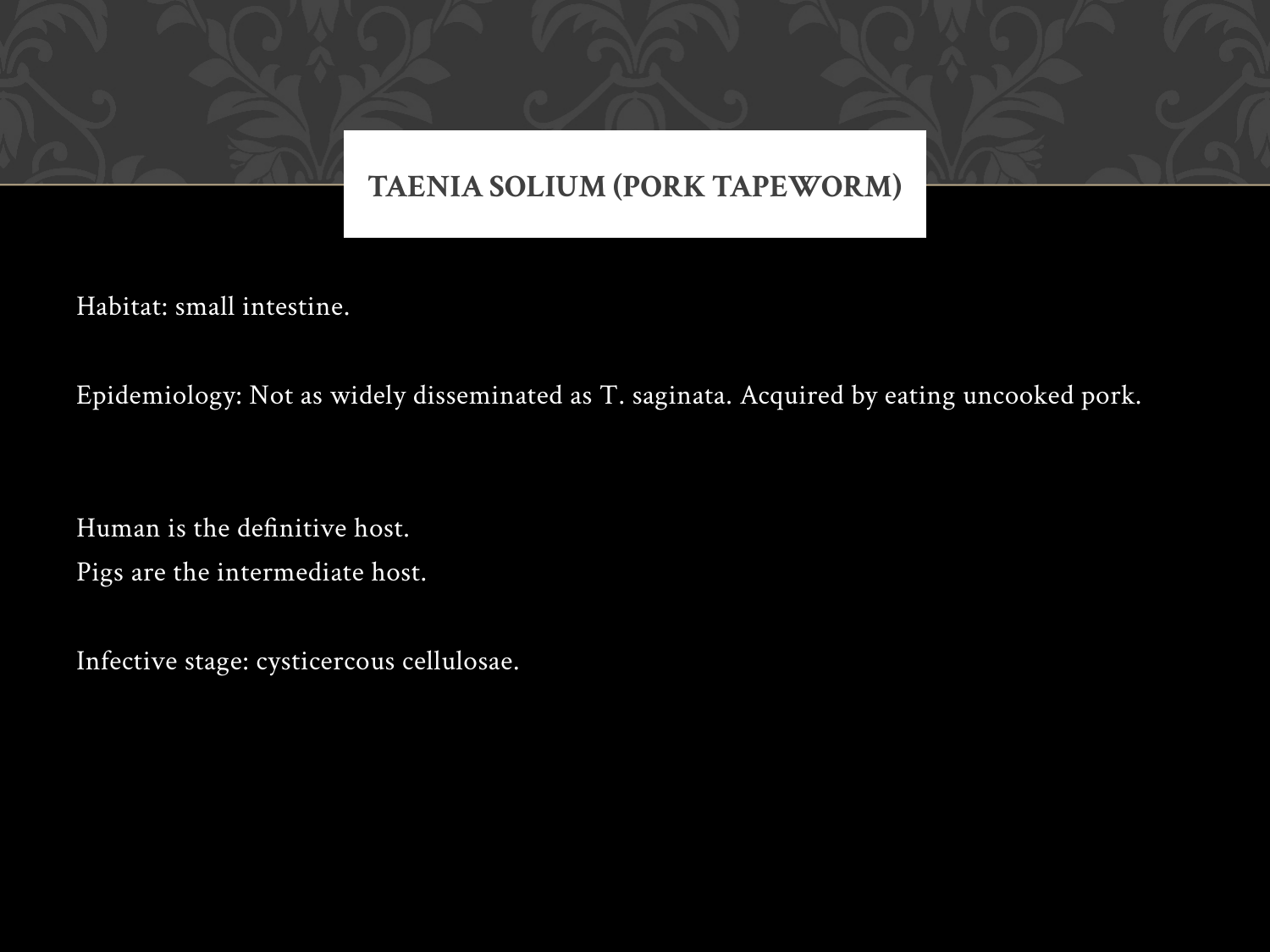

# Taenia solium (pork tapeworm)
Habitat: small intestine.

Epidemiology: Not as widely disseminated as T. saginata. Acquired by eating uncooked pork.

Human is the definitive host.
Pigs are the intermediate host.

Infective stage: cysticercous cellulosae.